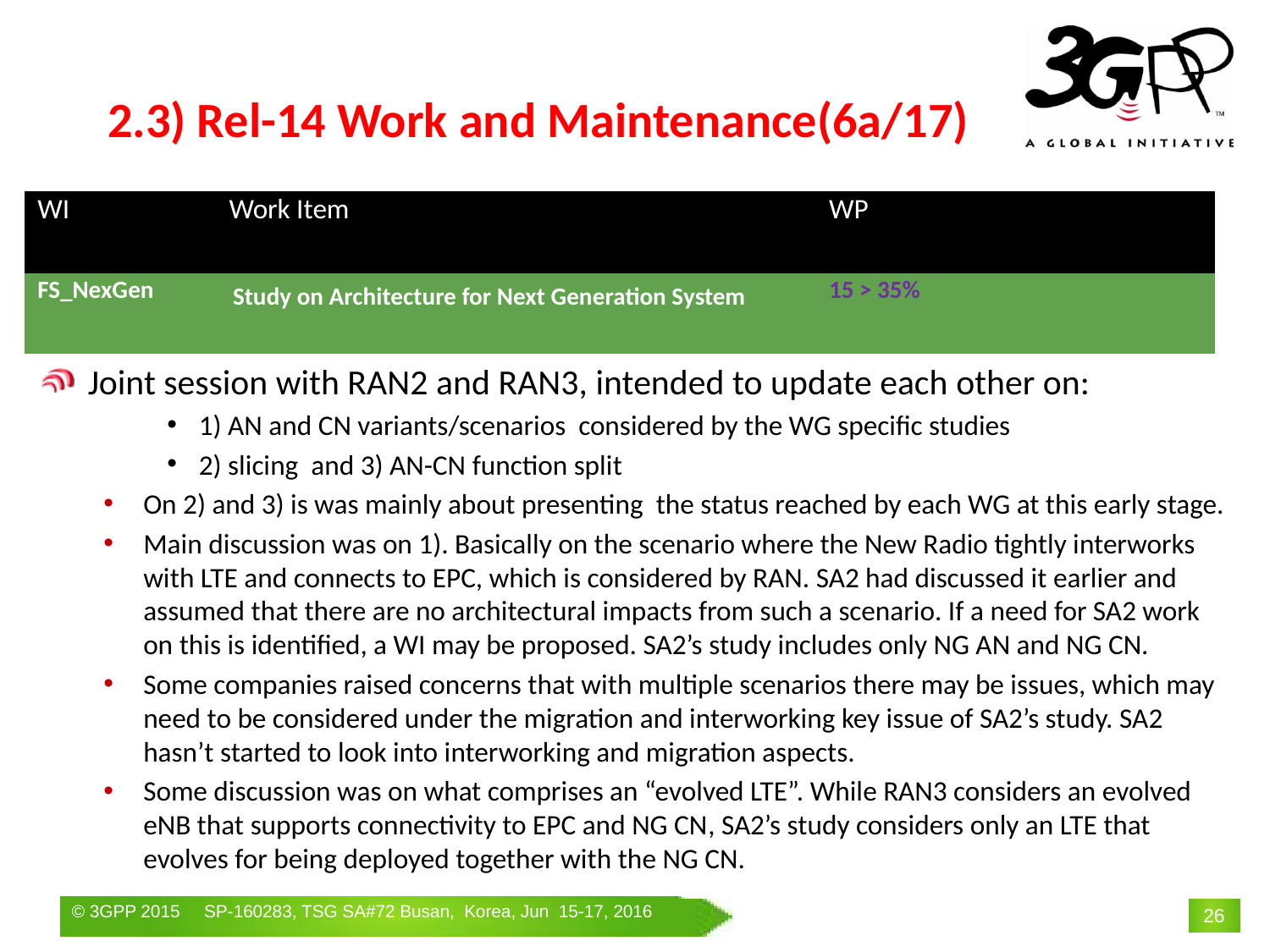

# 2.3) Rel-14 Work and Maintenance(6a/17)
| WI | Work Item | WP |  |  |
| --- | --- | --- | --- | --- |
| FS\_NexGen | Study on Architecture for Next Generation System | 15 > 35% |  |  |
Joint session with RAN2 and RAN3, intended to update each other on:
1) AN and CN variants/scenarios  considered by the WG specific studies
2) slicing  and 3) AN-CN function split
On 2) and 3) is was mainly about presenting  the status reached by each WG at this early stage.
Main discussion was on 1). Basically on the scenario where the New Radio tightly interworks with LTE and connects to EPC, which is considered by RAN. SA2 had discussed it earlier and assumed that there are no architectural impacts from such a scenario. If a need for SA2 work on this is identified, a WI may be proposed. SA2’s study includes only NG AN and NG CN.
Some companies raised concerns that with multiple scenarios there may be issues, which may need to be considered under the migration and interworking key issue of SA2’s study. SA2 hasn’t started to look into interworking and migration aspects.
Some discussion was on what comprises an “evolved LTE”. While RAN3 considers an evolved eNB that supports connectivity to EPC and NG CN, SA2’s study considers only an LTE that evolves for being deployed together with the NG CN.